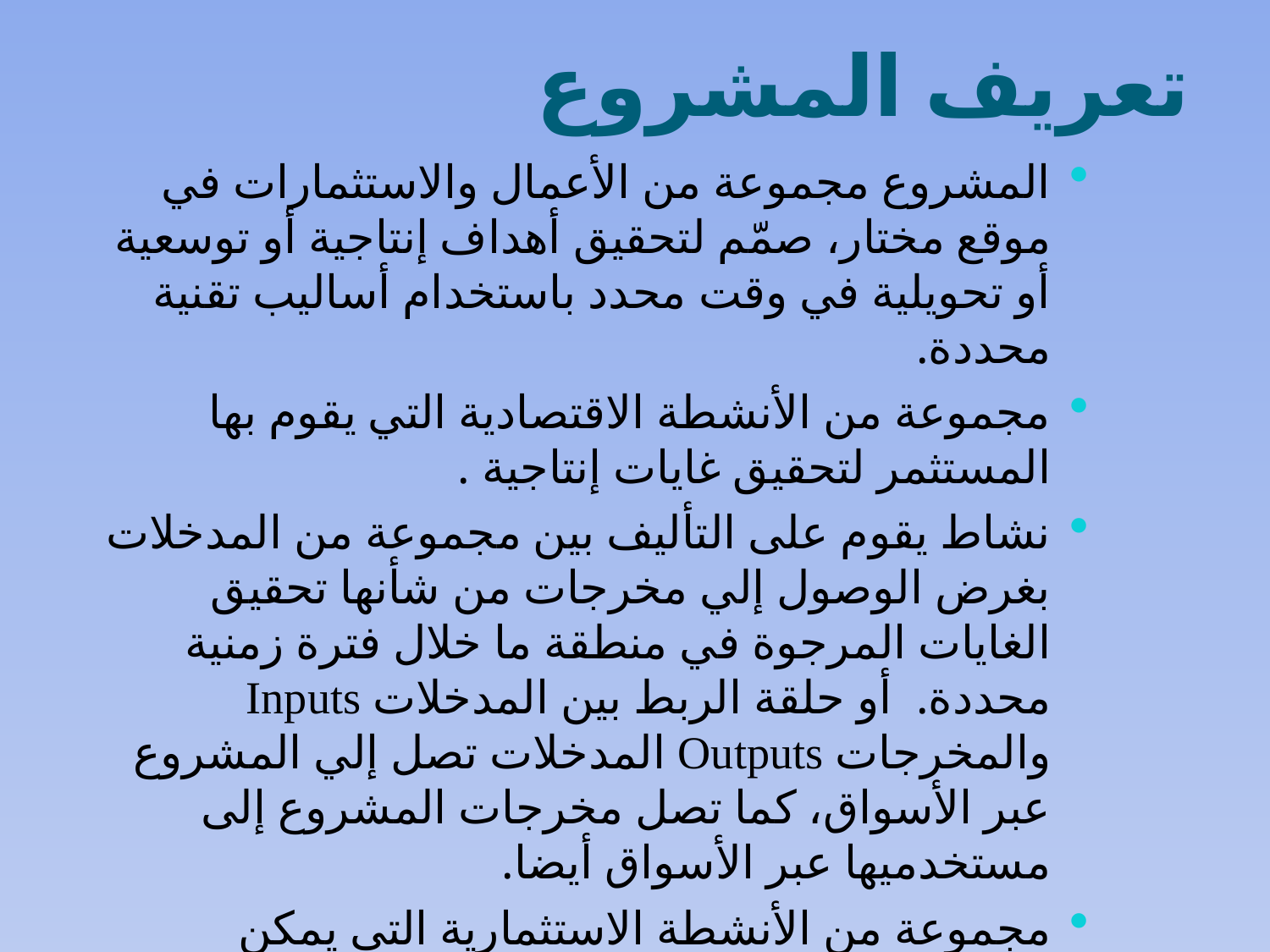

# تعريف المشروع
المشروع مجموعة من الأعمال والاستثمارات في موقع مختار، صمّم لتحقيق أهداف إنتاجية أو توسعية أو تحويلية في وقت محدد باستخدام أساليب تقنية محددة.
مجموعة من الأنشطة الاقتصادية التي يقوم بها المستثمر لتحقيق غايات إنتاجية .
نشاط يقوم على التأليف بين مجموعة من المدخلات بغرض الوصول إلي مخرجات من شأنها تحقيق الغايات المرجوة في منطقة ما خلال فترة زمنية محددة.  أو حلقة الربط بين المدخلات Inputs والمخرجات Outputs المدخلات تصل إلي المشروع عبر الأسواق، كما تصل مخرجات المشروع إلى مستخدميها عبر الأسواق أيضا.
مجموعة من الأنشطة الاستثمارية التي يمكن تخطيطها وتمويلها وتنفيذها وفقا لاعتبارات مكانية وإنشائية وتشغيلية بهدف تحقيق منافع معينة.
الدكتور عيسى قداده
3